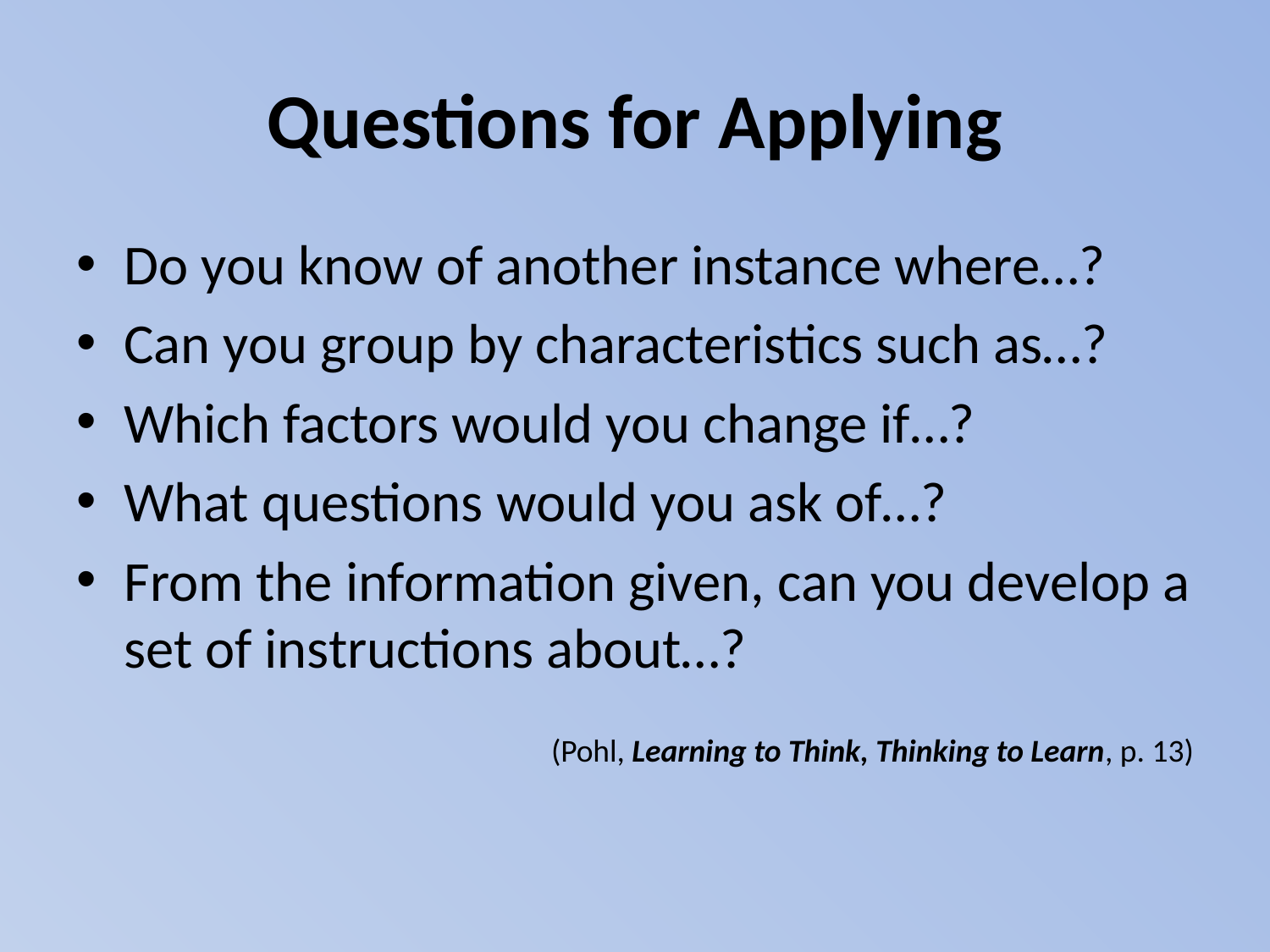

# Questions for Applying
Do you know of another instance where…?
Can you group by characteristics such as…?
Which factors would you change if…?
What questions would you ask of…?
From the information given, can you develop a set of instructions about…?

(Pohl, Learning to Think, Thinking to Learn, p. 13)